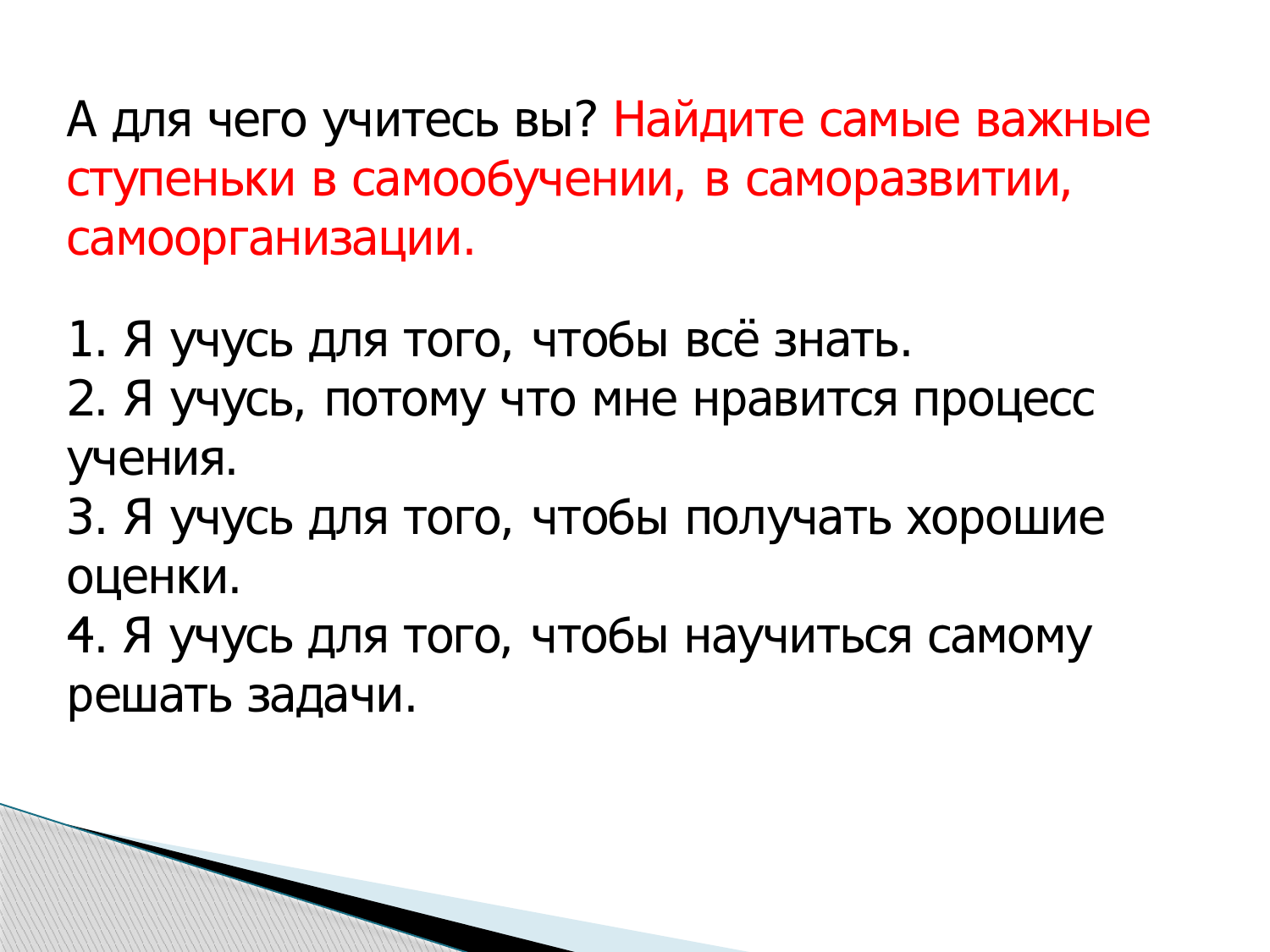

А для чего учитесь вы? Найдите самые важные ступеньки в самообучении, в саморазвитии, самоорганизации.

1. Я учусь для того, чтобы всё знать.
2. Я учусь, потому что мне нравится процесс учения.
3. Я учусь для того, чтобы получать хорошие оценки.
4. Я учусь для того, чтобы научиться самому решать задачи.